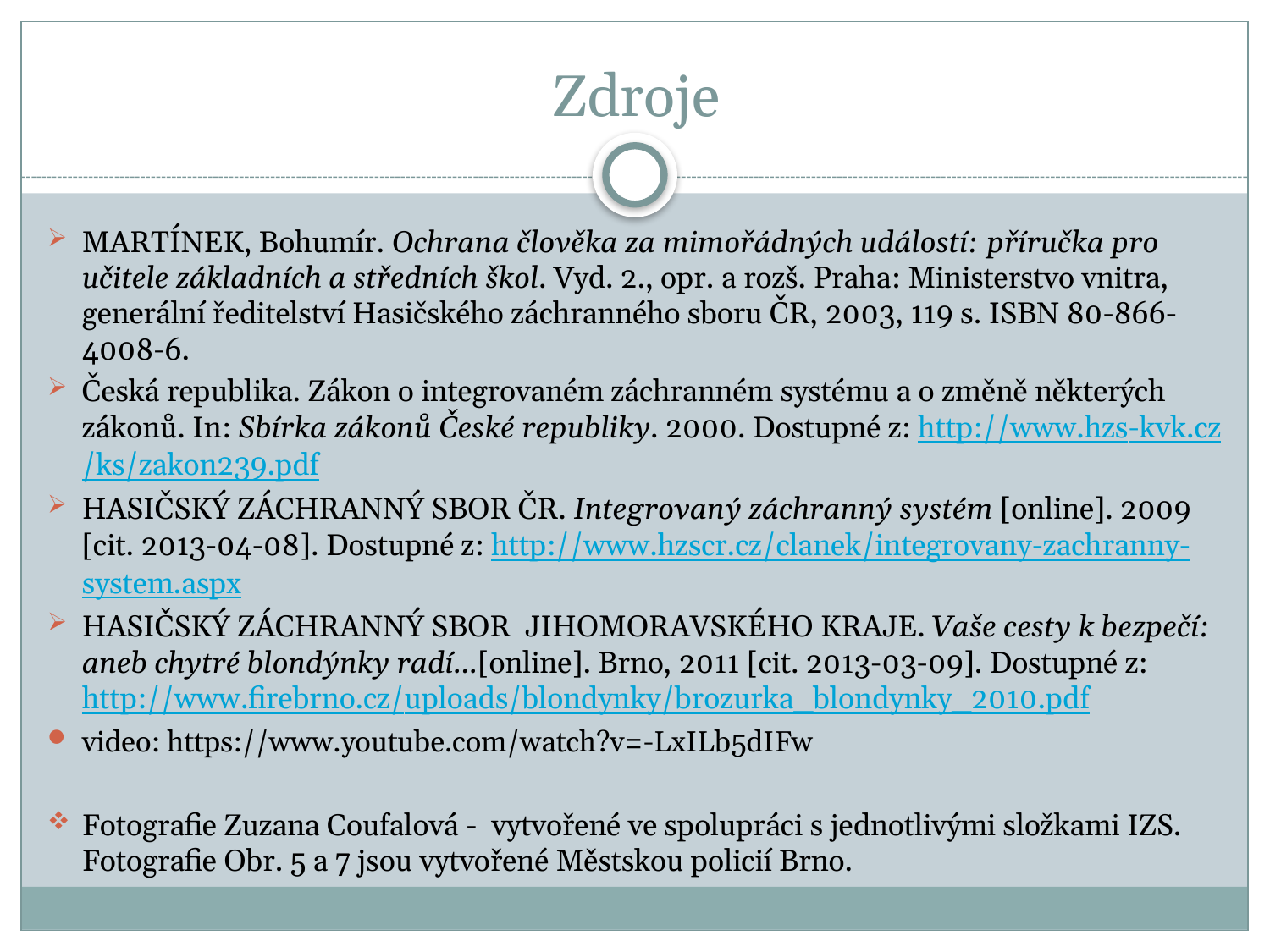

# Zdroje
MARTÍNEK, Bohumír. Ochrana člověka za mimořádných událostí: příručka pro učitele základních a středních škol. Vyd. 2., opr. a rozš. Praha: Ministerstvo vnitra, generální ředitelství Hasičského záchranného sboru ČR, 2003, 119 s. ISBN 80-866-4008-6.
Česká republika. Zákon o integrovaném záchranném systému a o změně některých zákonů. In: Sbírka zákonů České republiky. 2000. Dostupné z: http://www.hzs-kvk.cz/ks/zakon239.pdf
HASIČSKÝ ZÁCHRANNÝ SBOR ČR. Integrovaný záchranný systém [online]. 2009 [cit. 2013-04-08]. Dostupné z: http://www.hzscr.cz/clanek/integrovany-zachranny-system.aspx
HASIČSKÝ ZÁCHRANNÝ SBOR  JIHOMORAVSKÉHO KRAJE. Vaše cesty k bezpečí: aneb chytré blondýnky radí...[online]. Brno, 2011 [cit. 2013-03-09]. Dostupné z: http://www.firebrno.cz/uploads/blondynky/brozurka_blondynky_2010.pdf
video: https://www.youtube.com/watch?v=-LxILb5dIFw

Fotografie Zuzana Coufalová -  vytvořené ve spolupráci s jednotlivými složkami IZS. Fotografie Obr. 5 a 7 jsou vytvořené Městskou policií Brno.